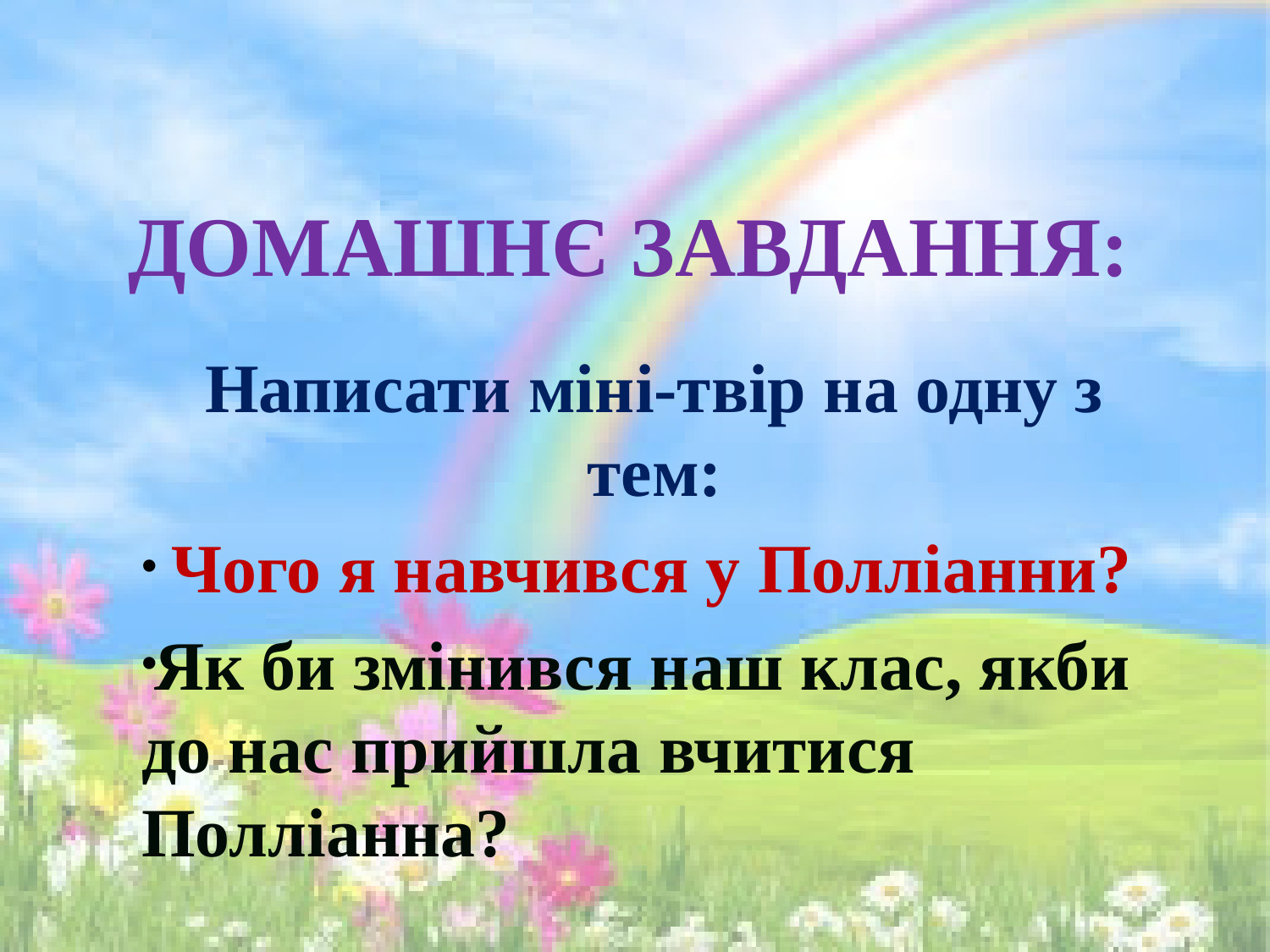

# ДОМАШНЄ ЗАВДАННЯ:
Написати міні-твір на одну з тем:
 Чого я навчився у Полліанни?
Як би змінився наш клас, якби до нас прийшла вчитися Полліанна?